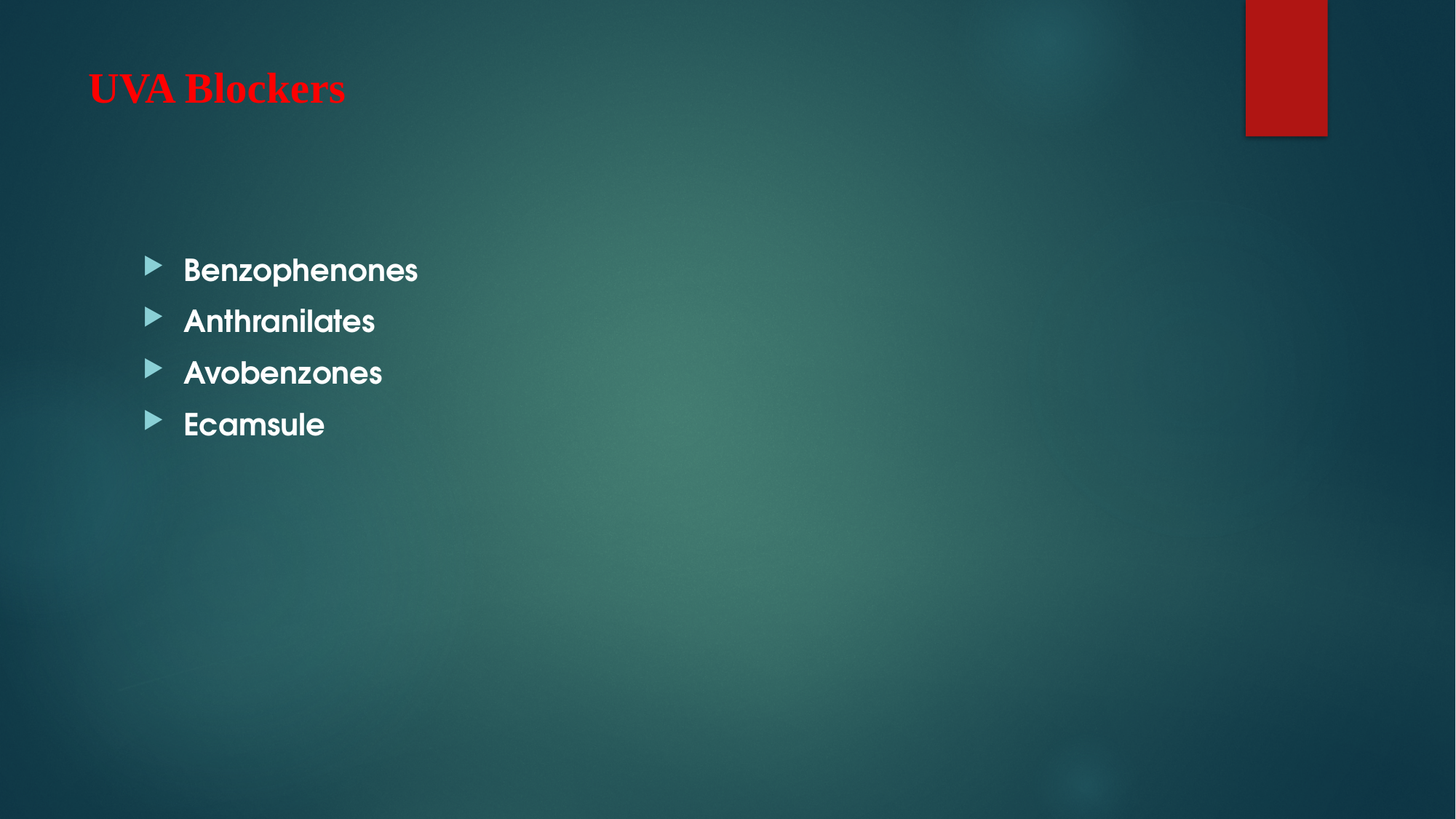

# UVA Blockers
Benzophenones
Anthranilates
Avobenzones
Ecamsule